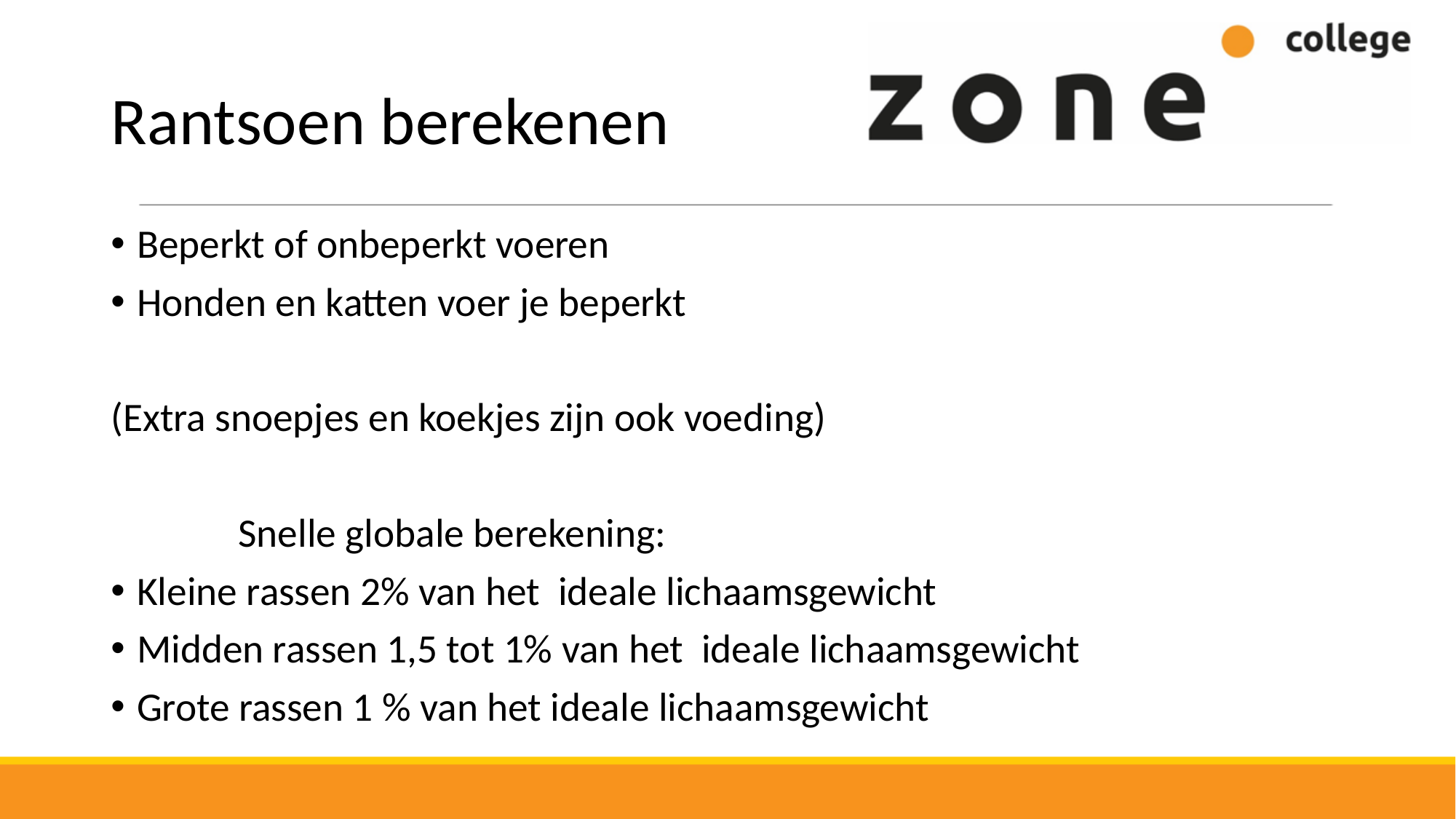

# Rantsoen berekenen
Beperkt of onbeperkt voeren
Honden en katten voer je beperkt

(Extra snoepjes en koekjes zijn ook voeding)

              Snelle globale berekening:
Kleine rassen 2% van het  ideale lichaamsgewicht
Midden rassen 1,5 tot 1% van het  ideale lichaamsgewicht
Grote rassen 1 % van het ideale lichaamsgewicht